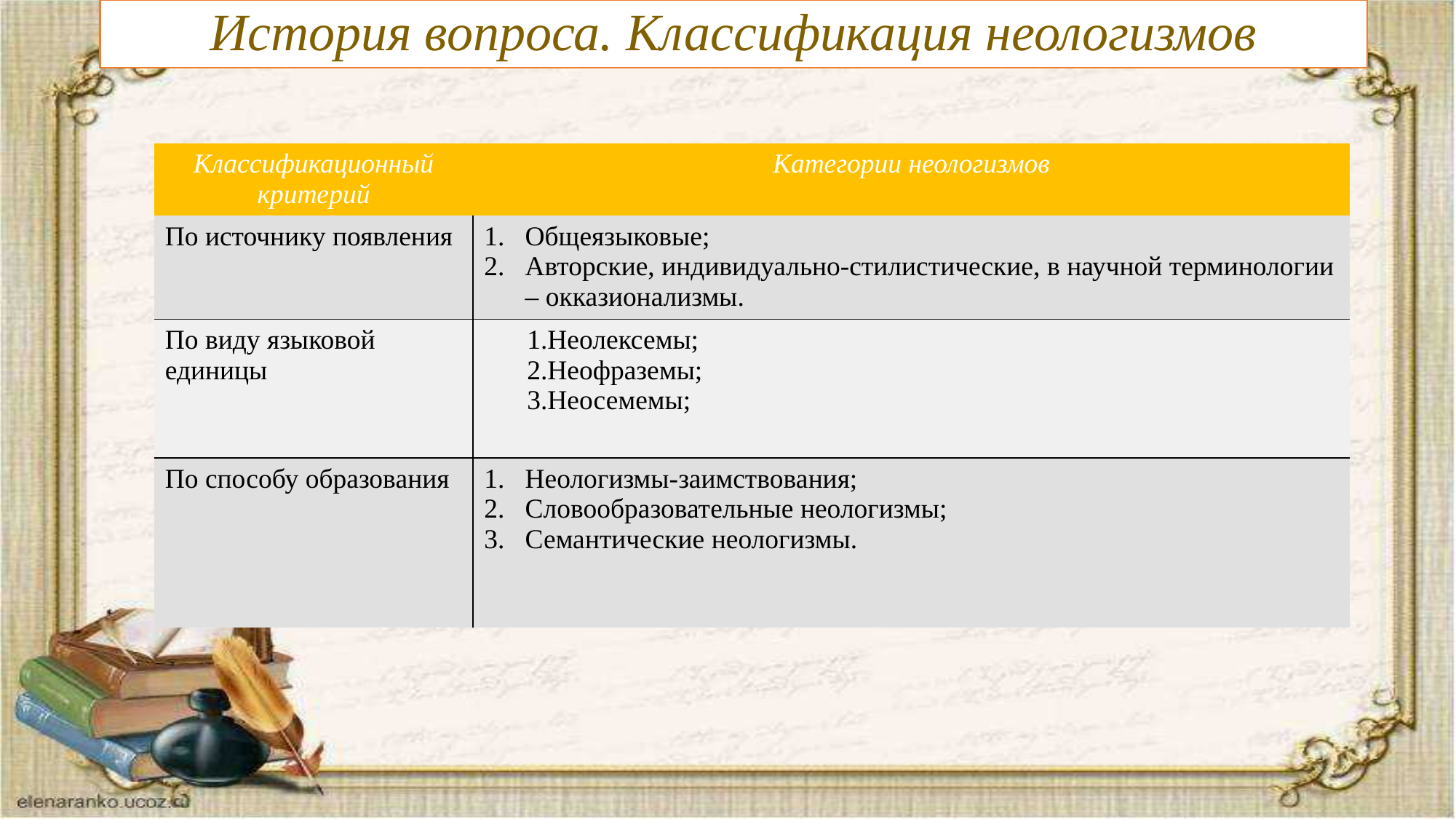

# История вопроса. Классификация неологизмов
| Классификационный критерий | Категории неологизмов |
| --- | --- |
| По источнику появления | Общеязыковые; Авторские, индивидуально-стилистические, в научной терминологии – окказионализмы. |
| По виду языковой единицы | Неолексемы; Неофраземы; Неосемемы; |
| По способу образования | Неологизмы-заимствования; Словообразовательные неологизмы; Семантические неологизмы. |